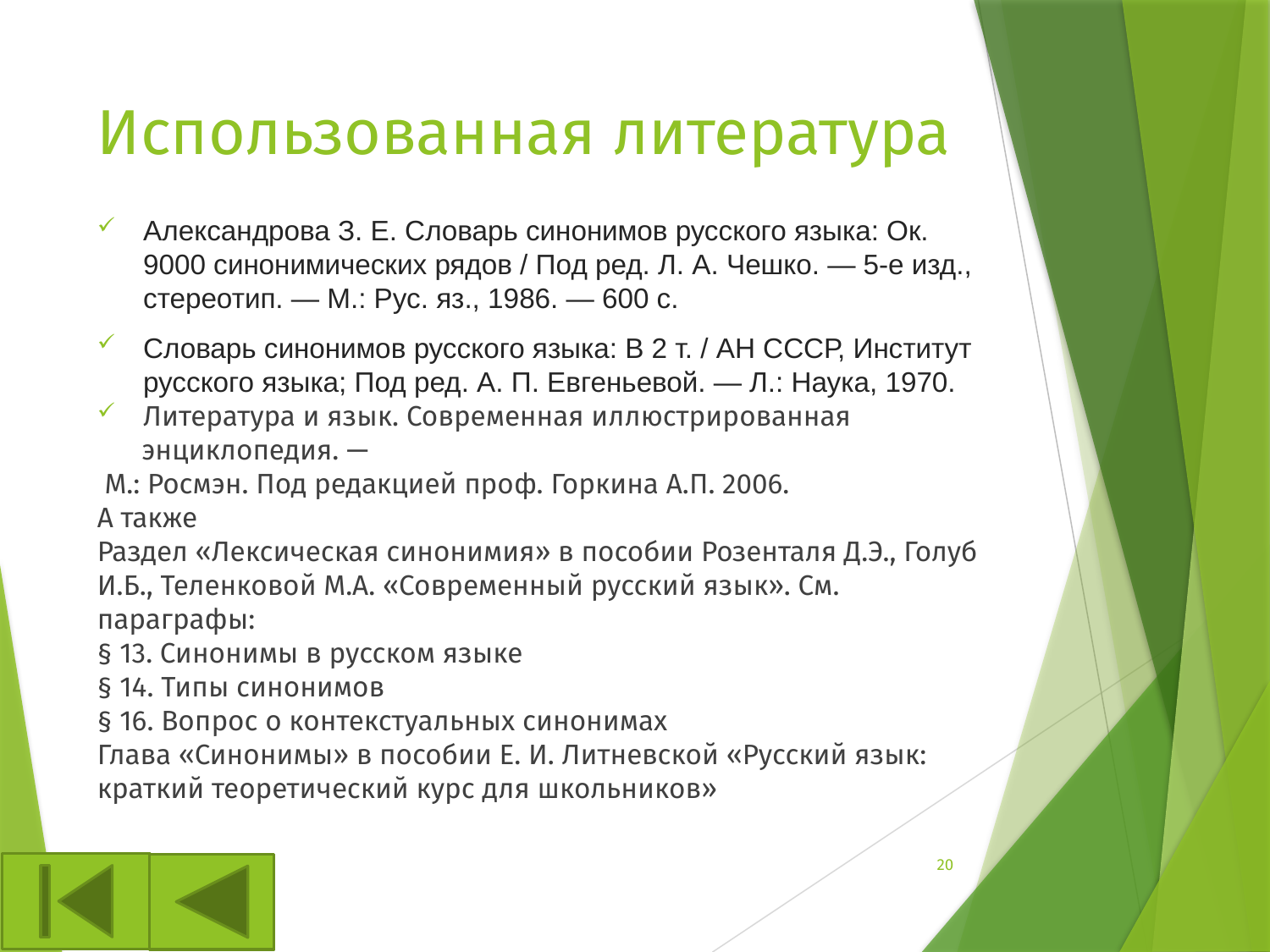

# Использованная литература
Александрова З. Е. Словарь синонимов русского языка: Ок. 9000 синонимических рядов / Под ред. Л. А. Чешко. — 5-е изд., стереотип. — М.: Рус. яз., 1986. — 600 с.
Словарь синонимов русского языка: В 2 т. / АН СССР, Институт русского языка; Под ред. А. П. Евгеньевой. — Л.: Наука, 1970.
Литература и язык. Современная иллюстрированная
      энциклопедия. —      М.: Росмэн. Под редакцией проф. Горкина А.П. 2006.
А также
Раздел «Лексическая синонимия» в пособии Розенталя Д.Э., Голуб И.Б., Теленковой М.А. «Современный русский язык». См. параграфы:
§ 13. Синонимы в русском языке
§ 14. Типы синонимов
§ 16. Вопрос о контекстуальных синонимах
Глава «Синонимы» в пособии Е. И. Литневской «Русский язык: краткий теоретический курс для школьников»

20